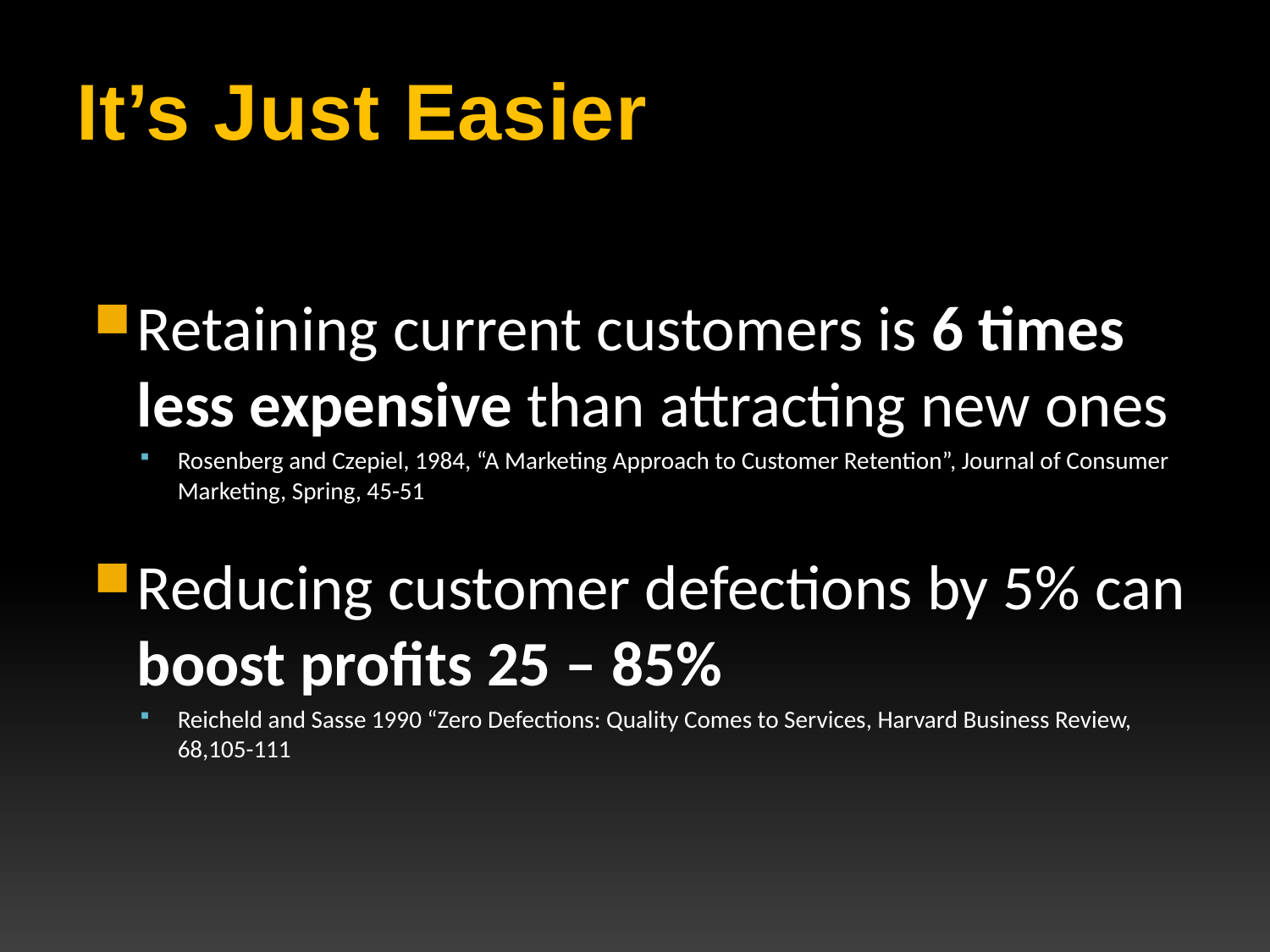

It’s Just Easier

Retaining current customers is 6 times less expensive than attracting new ones
Rosenberg and Czepiel, 1984, “A Marketing Approach to Customer Retention”, Journal of Consumer Marketing, Spring, 45-51

Reducing customer defections by 5% can boost profits 25 – 85%
Reicheld and Sasse 1990 “Zero Defections: Quality Comes to Services, Harvard Business Review, 68,105-111